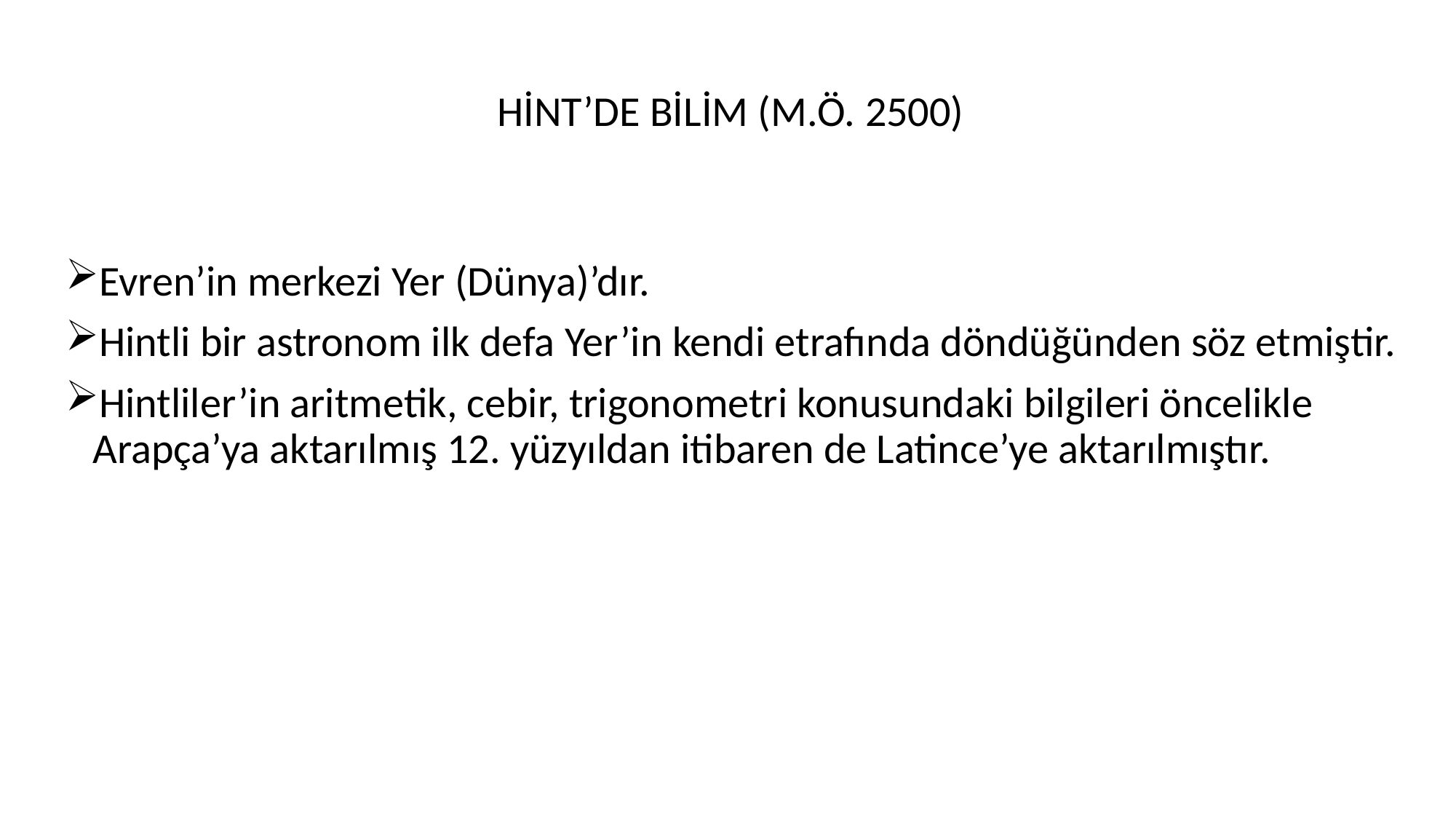

# HİNT’DE BİLİM (M.Ö. 2500)
Evren’in merkezi Yer (Dünya)’dır.
Hintli bir astronom ilk defa Yer’in kendi etrafında döndüğünden söz etmiştir.
Hintliler’in aritmetik, cebir, trigonometri konusundaki bilgileri öncelikle Arapça’ya aktarılmış 12. yüzyıldan itibaren de Latince’ye aktarılmıştır.